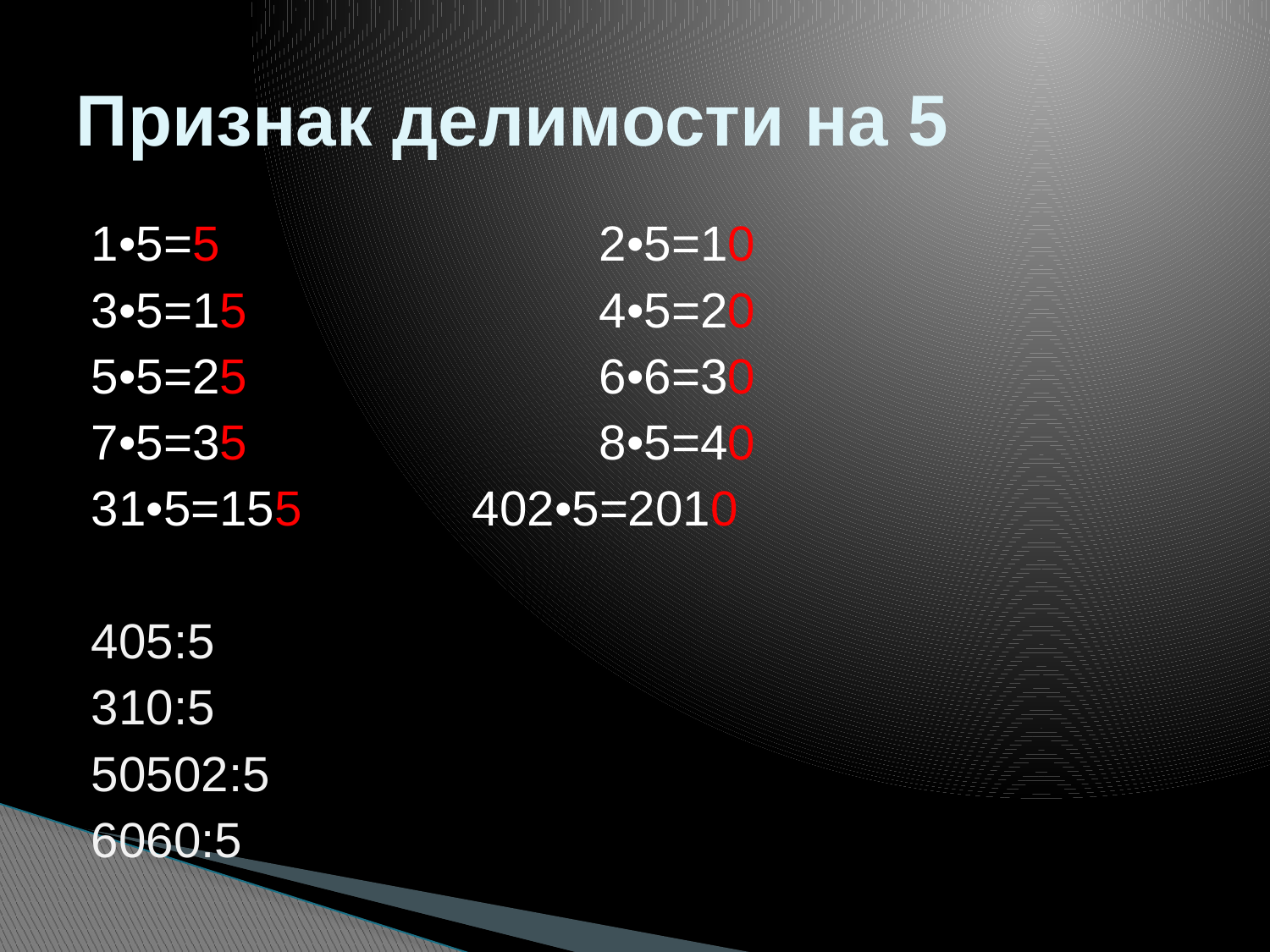

# Признак делимости на 5
1•5=5			2•5=10
3•5=15			4•5=20
5•5=25			6•6=30
7•5=35			8•5=40
31•5=155		402•5=2010

405:5
310:5
50502:5
6060:5